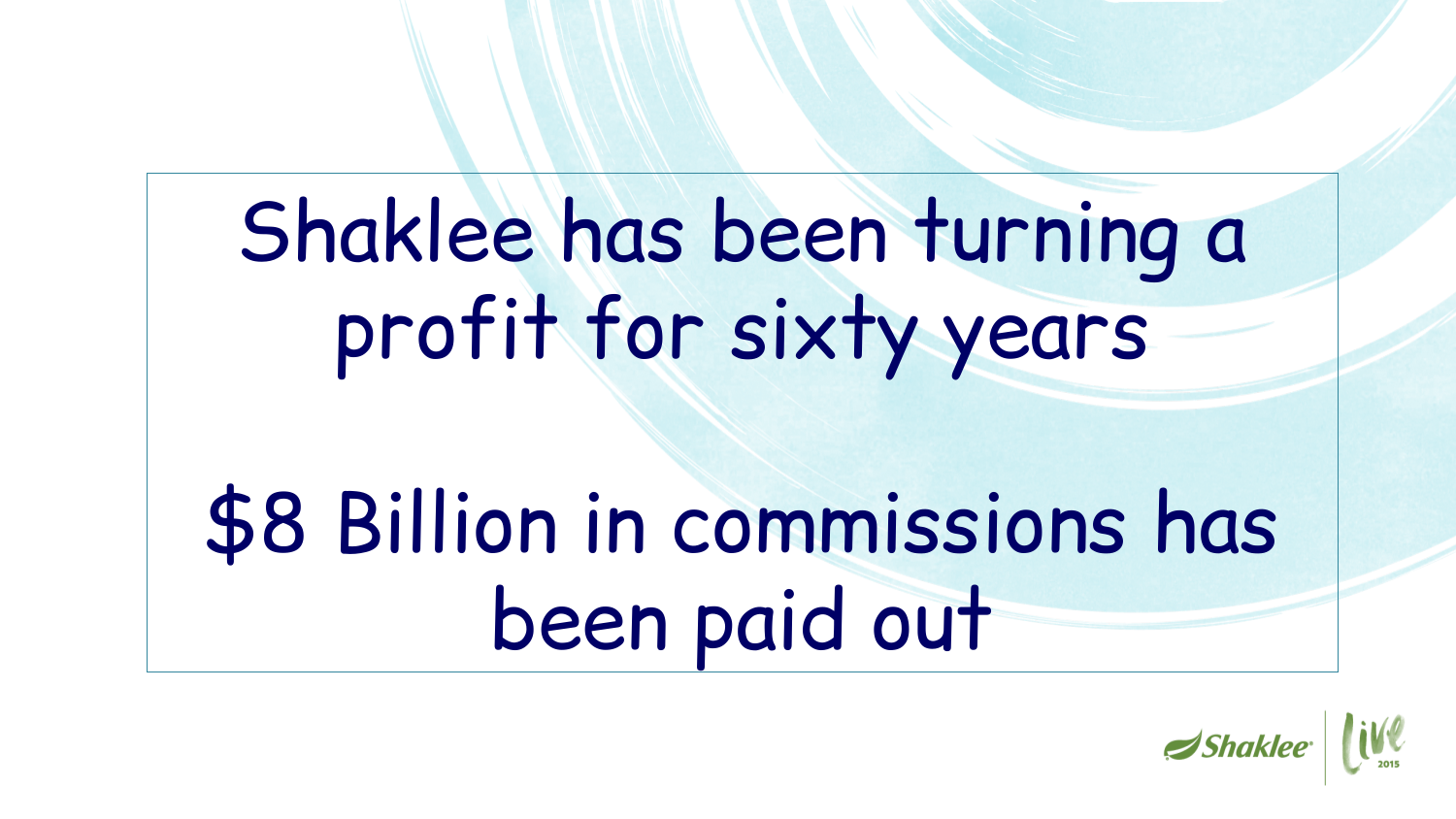

Shaklee has been turning a profit for sixty years

$8 Billion in commissions has been paid out